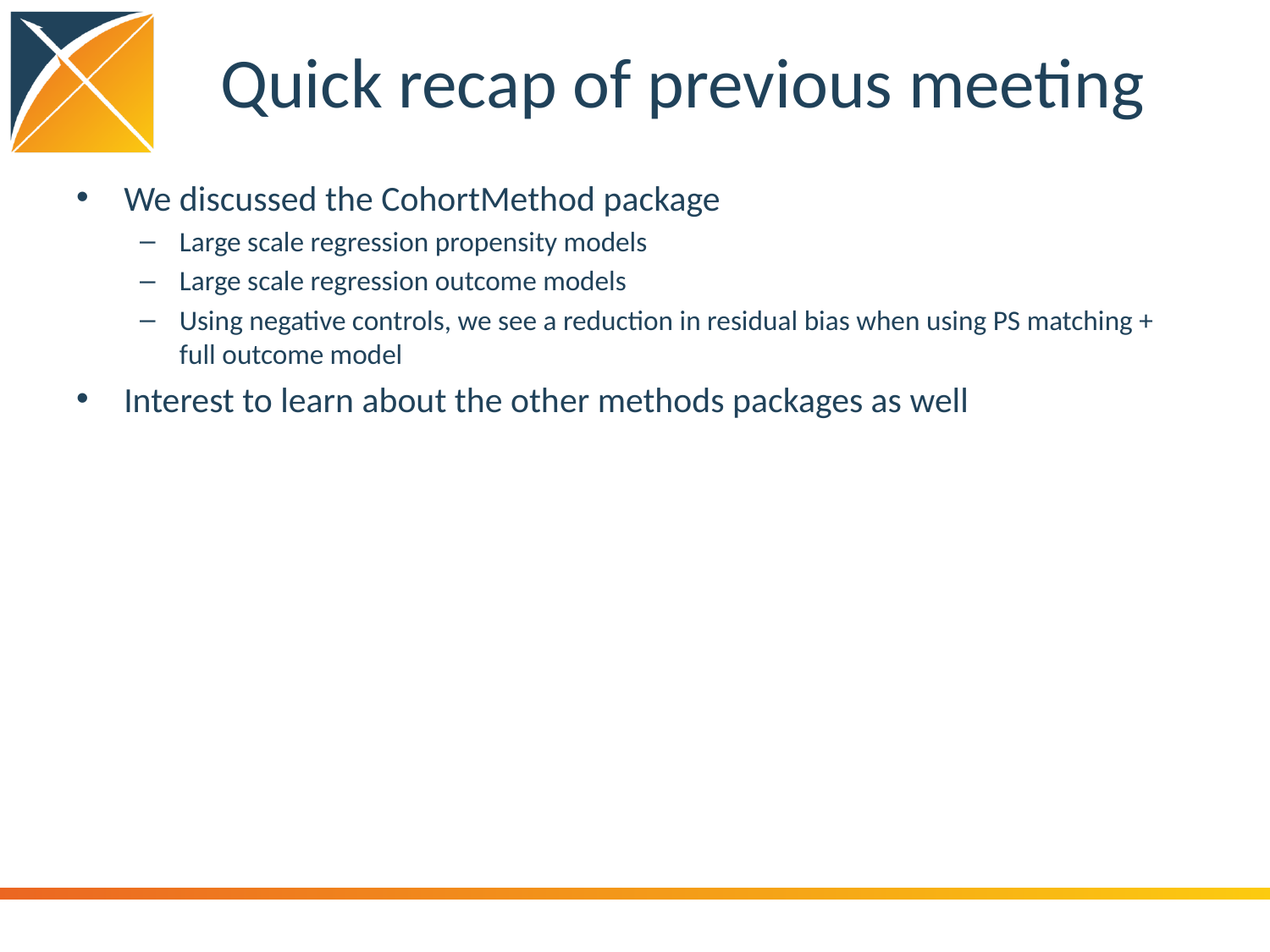

# Quick recap of previous meeting
We discussed the CohortMethod package
Large scale regression propensity models
Large scale regression outcome models
Using negative controls, we see a reduction in residual bias when using PS matching + full outcome model
Interest to learn about the other methods packages as well